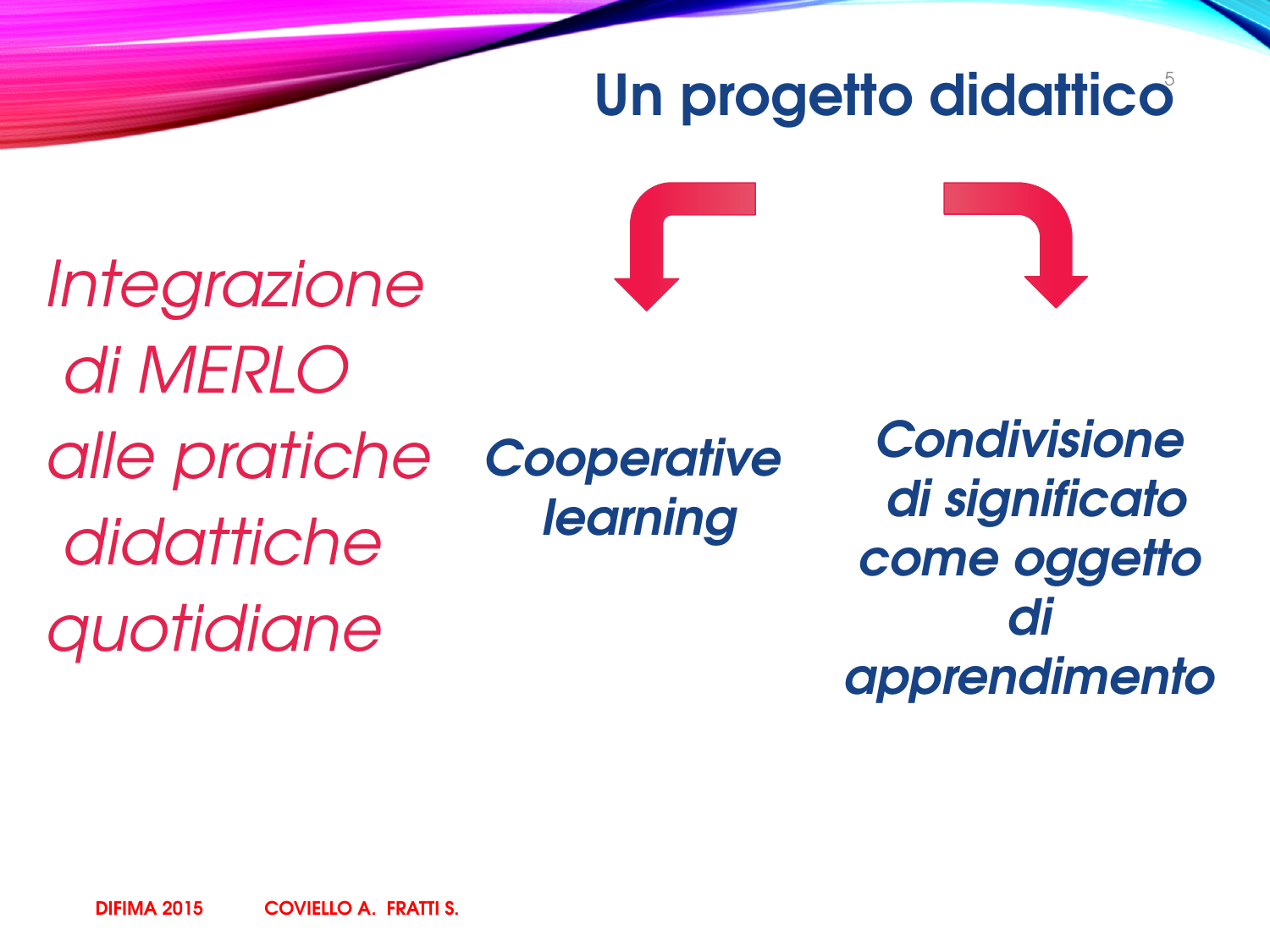

5
Un progetto didattico

Integrazione
 di MERLO
alle pratiche
 didattiche
quotidiane
Condivisione
 di significato
come oggetto
 di
apprendimento
Cooperative
learning
DIFIMA 2015            COVIELLO A.  FRATTI S.